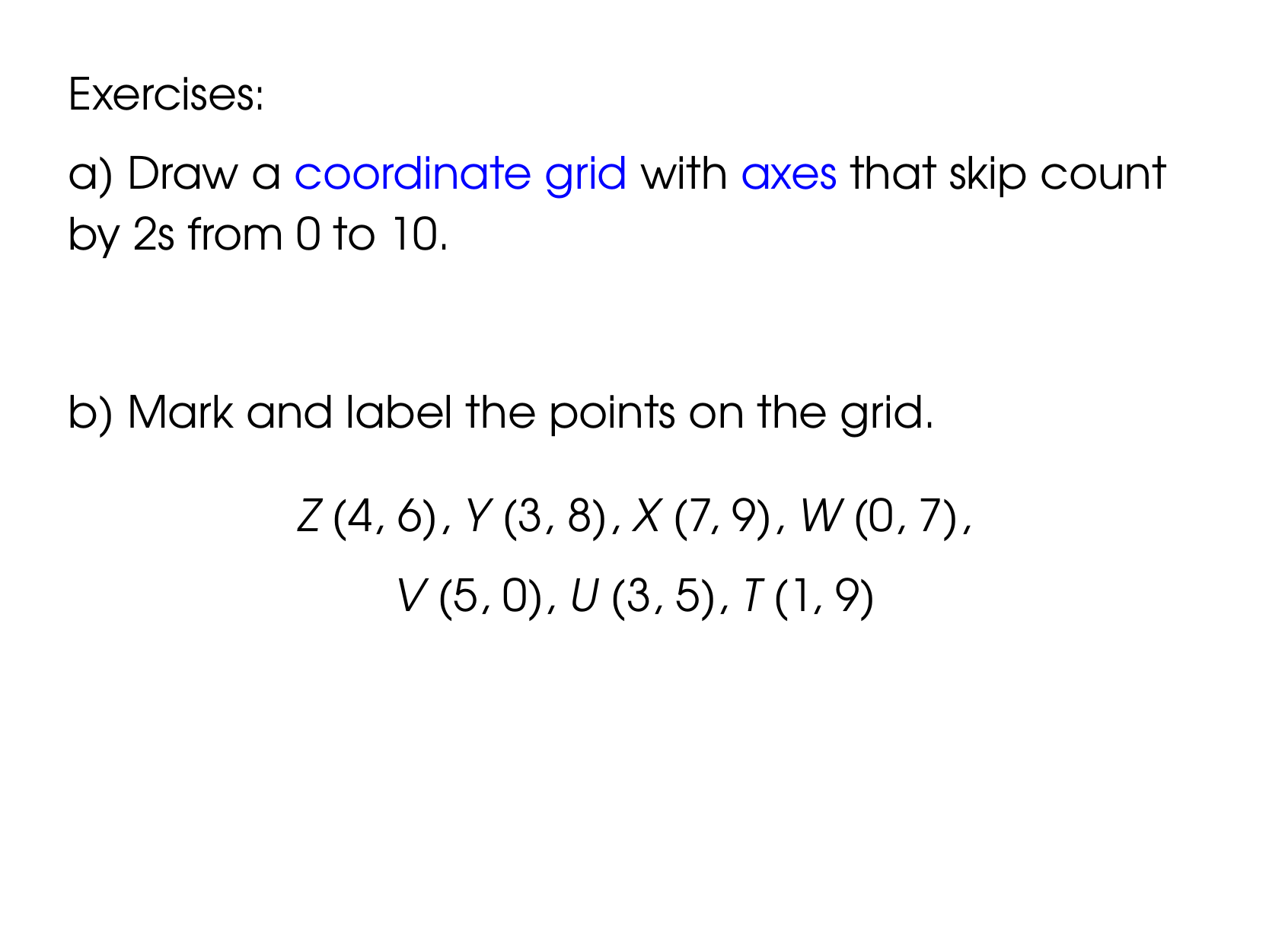

Exercises:
a) Draw a coordinate grid with axes that skip count ​
by 2s from 0 to 10.
b) Mark and label the points on the grid.
Z (4, 6), Y (3, 8), X (7, 9), W (0, 7),
V (5, 0), U (3, 5), T (1, 9)